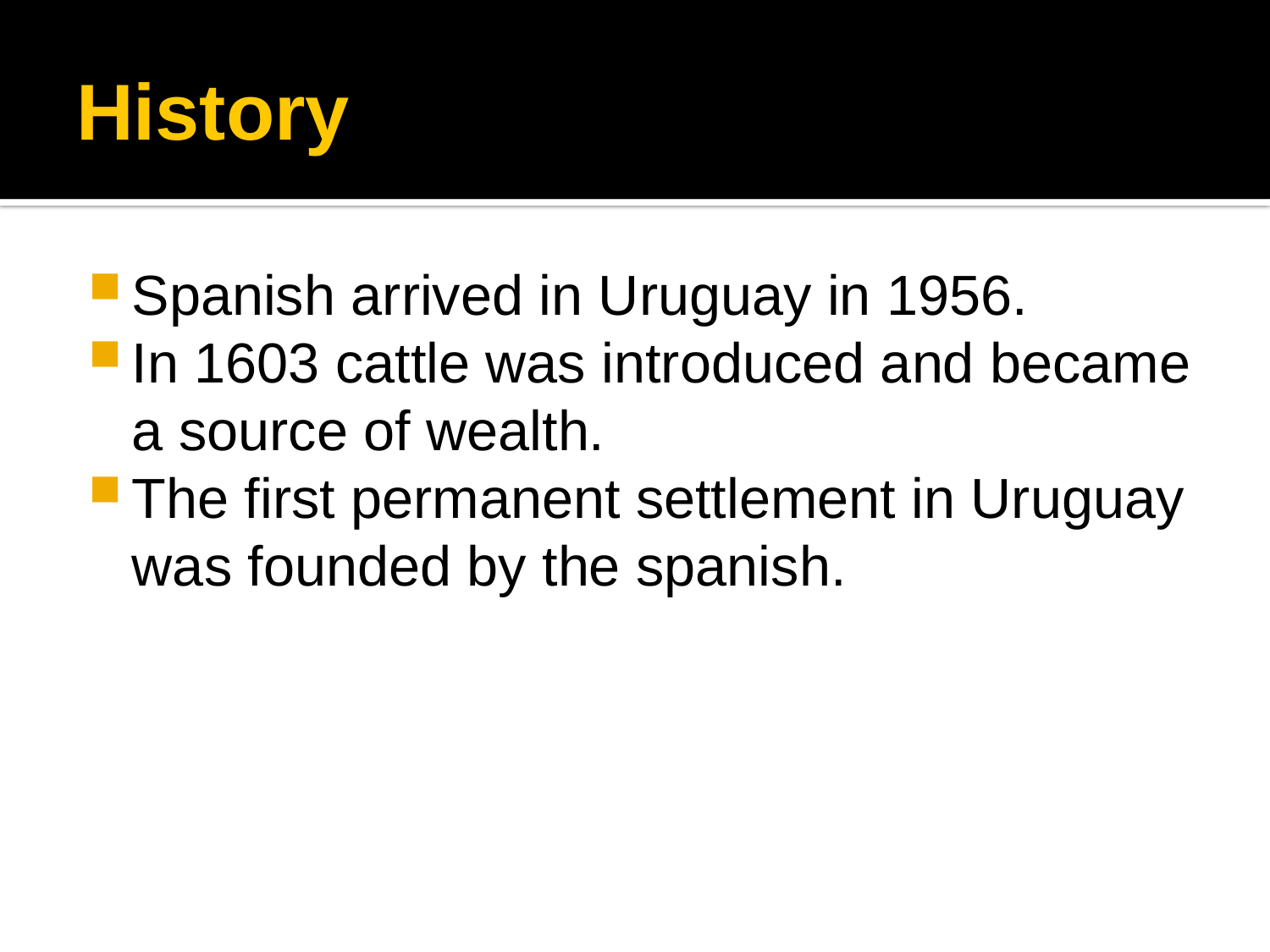

# History
Spanish arrived in Uruguay in 1956.
In 1603 cattle was introduced and became a source of wealth.
The first permanent settlement in Uruguay was founded by the spanish.